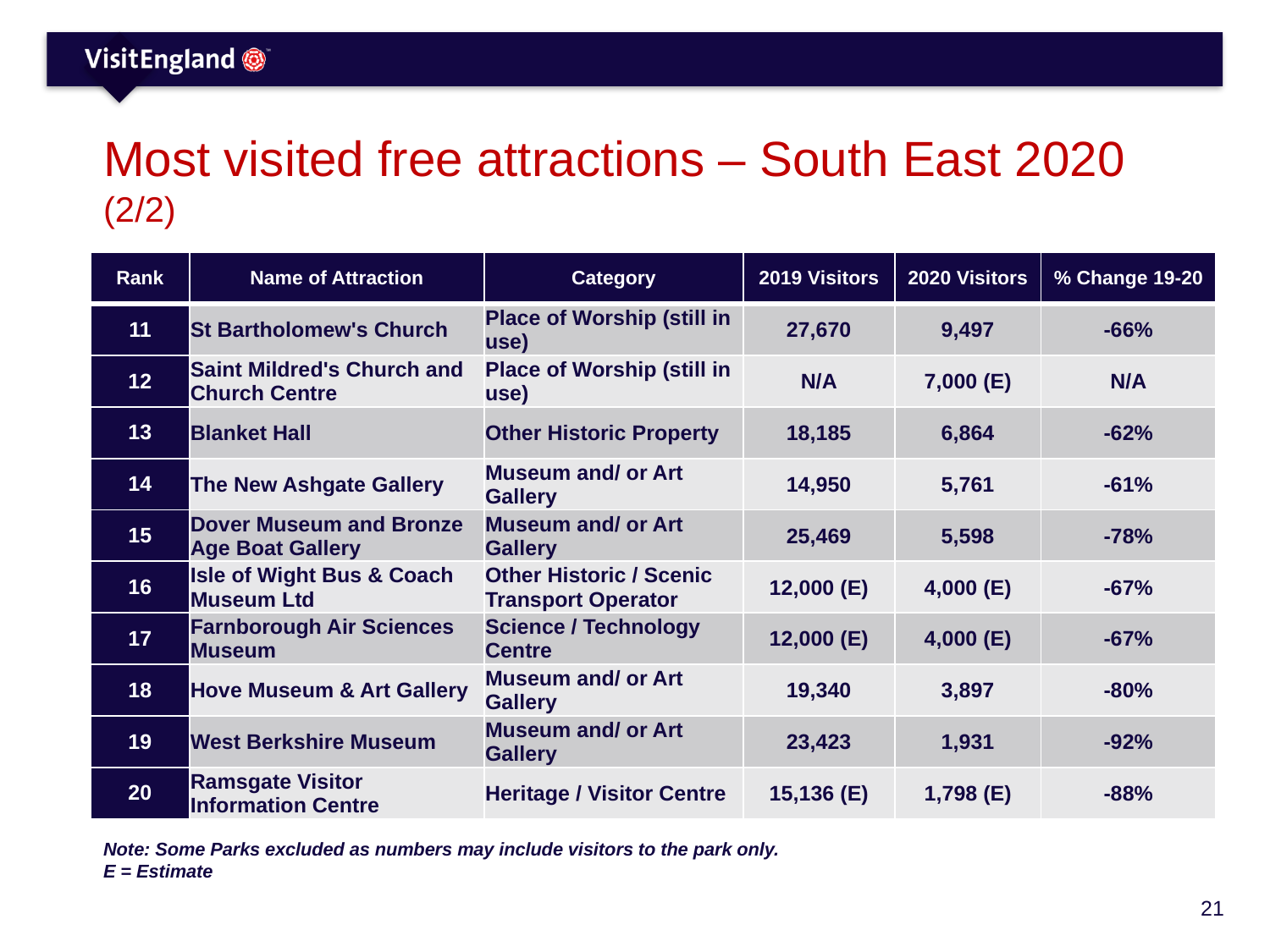

# Most visited free attractions – South East 2020 (2/2)
| Rank | Name of Attraction | Category | 2019 Visitors | 2020 Visitors | % Change 19-20 |
| --- | --- | --- | --- | --- | --- |
| 11 | St Bartholomew's Church | Place of Worship (still in use) | 27,670 | 9,497 | -66% |
| 12 | Saint Mildred's Church and Church Centre | Place of Worship (still in use) | N/A | 7,000 (E) | N/A |
| 13 | Blanket Hall | Other Historic Property | 18,185 | 6,864 | -62% |
| 14 | The New Ashgate Gallery | Museum and/ or Art Gallery | 14,950 | 5,761 | -61% |
| 15 | Dover Museum and Bronze Age Boat Gallery | Museum and/ or Art Gallery | 25,469 | 5,598 | -78% |
| 16 | Isle of Wight Bus & Coach Museum Ltd | Other Historic / Scenic Transport Operator | 12,000 (E) | 4,000 (E) | -67% |
| 17 | Farnborough Air Sciences Museum | Science / Technology Centre | 12,000 (E) | 4,000 (E) | -67% |
| 18 | Hove Museum & Art Gallery | Museum and/ or Art Gallery | 19,340 | 3,897 | -80% |
| 19 | West Berkshire Museum | Museum and/ or Art Gallery | 23,423 | 1,931 | -92% |
| 20 | Ramsgate Visitor Information Centre | Heritage / Visitor Centre | 15,136 (E) | 1,798 (E) | -88% |
Note: Some Parks excluded as numbers may include visitors to the park only.
E = Estimate